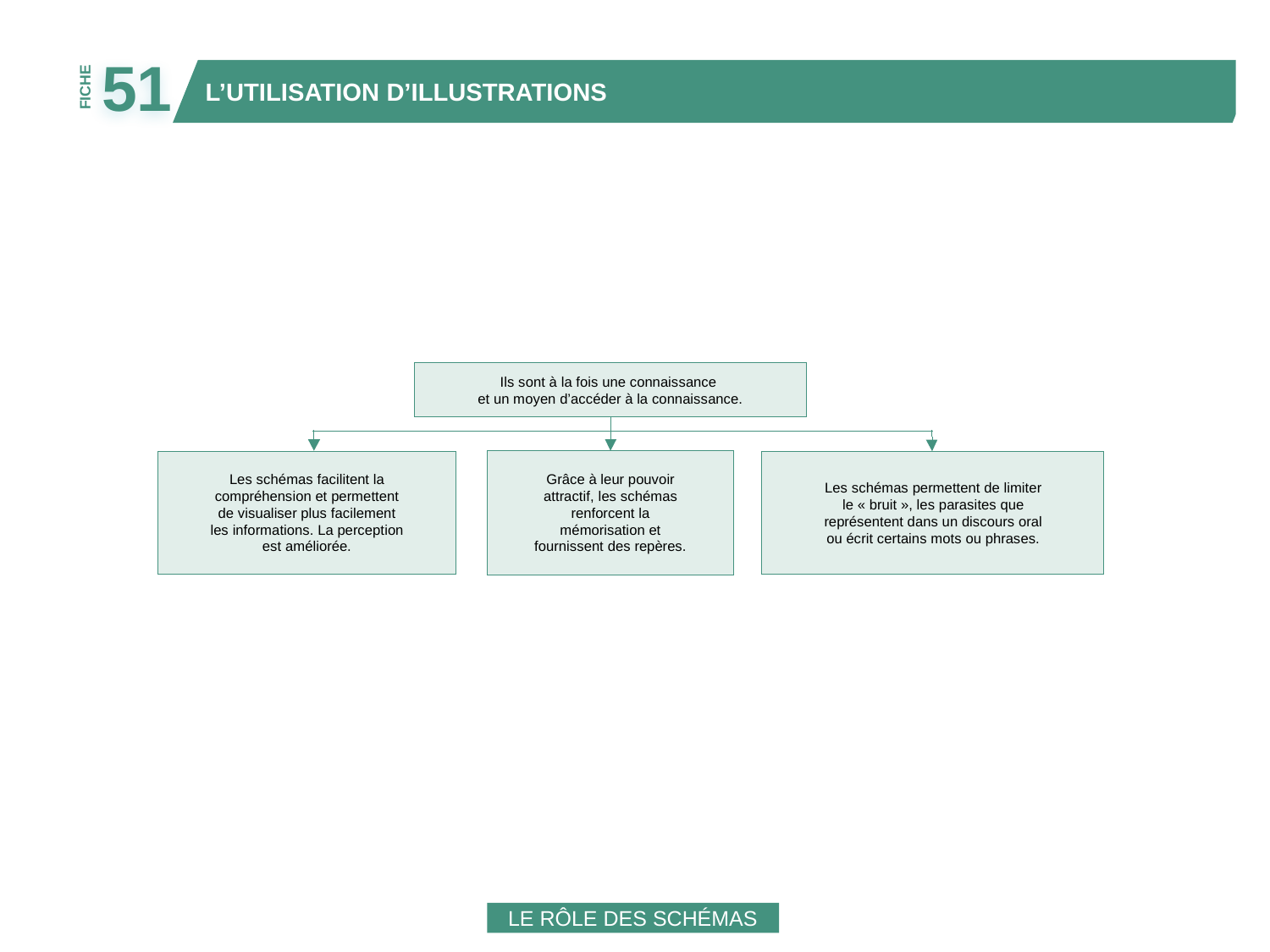

51

L’UTILISATION D’ILLUSTRATIONS
FICHE

Ils sont à la fois une connaissance
et un moyen d’accéder à la connaissance.

Les schémas facilitent la
compréhension et permettent
de visualiser plus facilement
les informations. La perception
est améliorée.
Grâce à leur pouvoir
attractif, les schémas
renforcent la
mémorisation et
fournissent des repères.
Les schémas permettent de limiter
le « bruit », les parasites que
représentent dans un discours oral
ou écrit certains mots ou phrases.
LE RÔLE DES SCHÉMAS